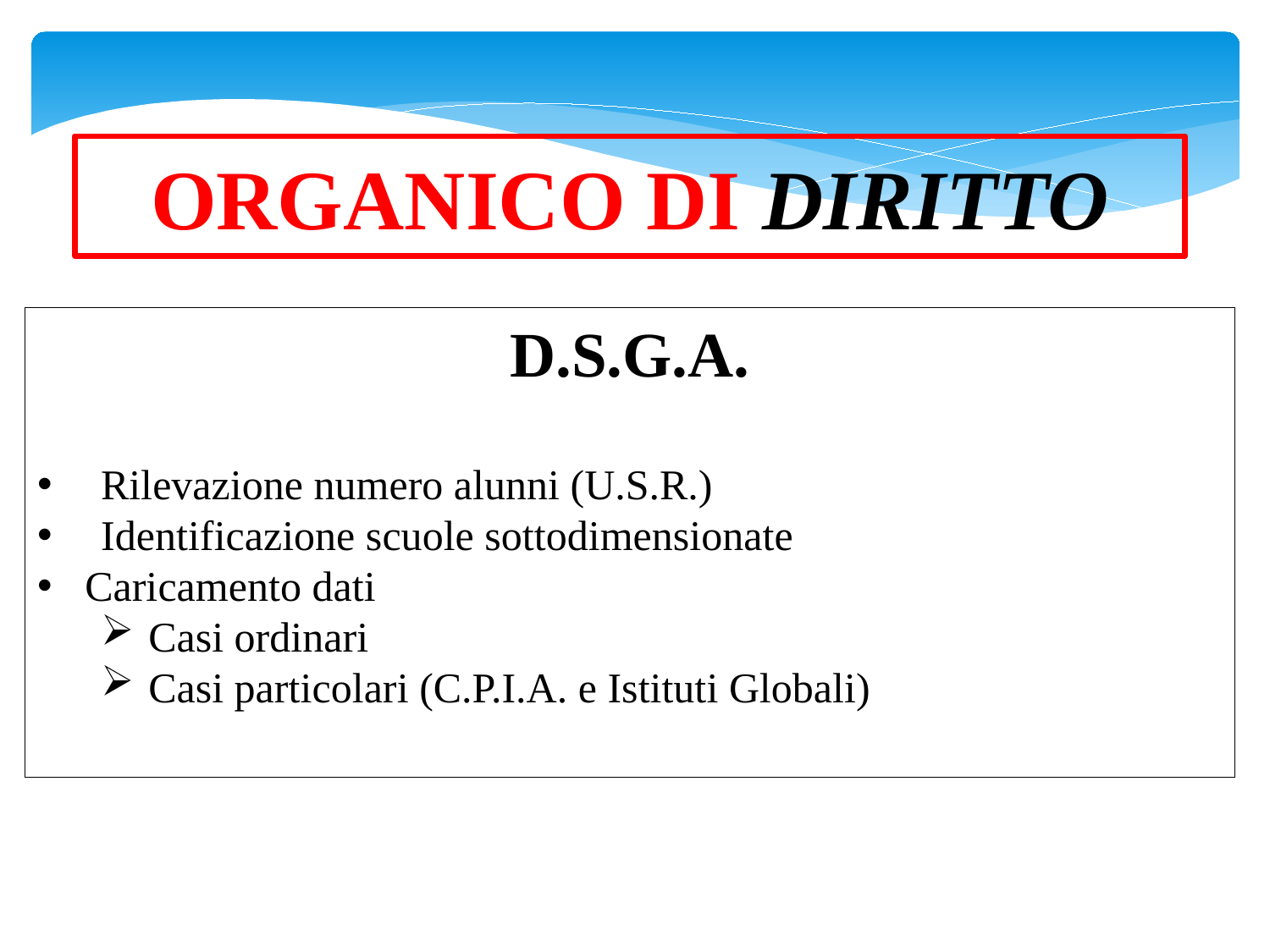

ORGANICO DI DIRITTO
D.S.G.A.

Rilevazione numero alunni (U.S.R.)
Identificazione scuole sottodimensionate
Caricamento dati
Casi ordinari
Casi particolari (C.P.I.A. e Istituti Globali)